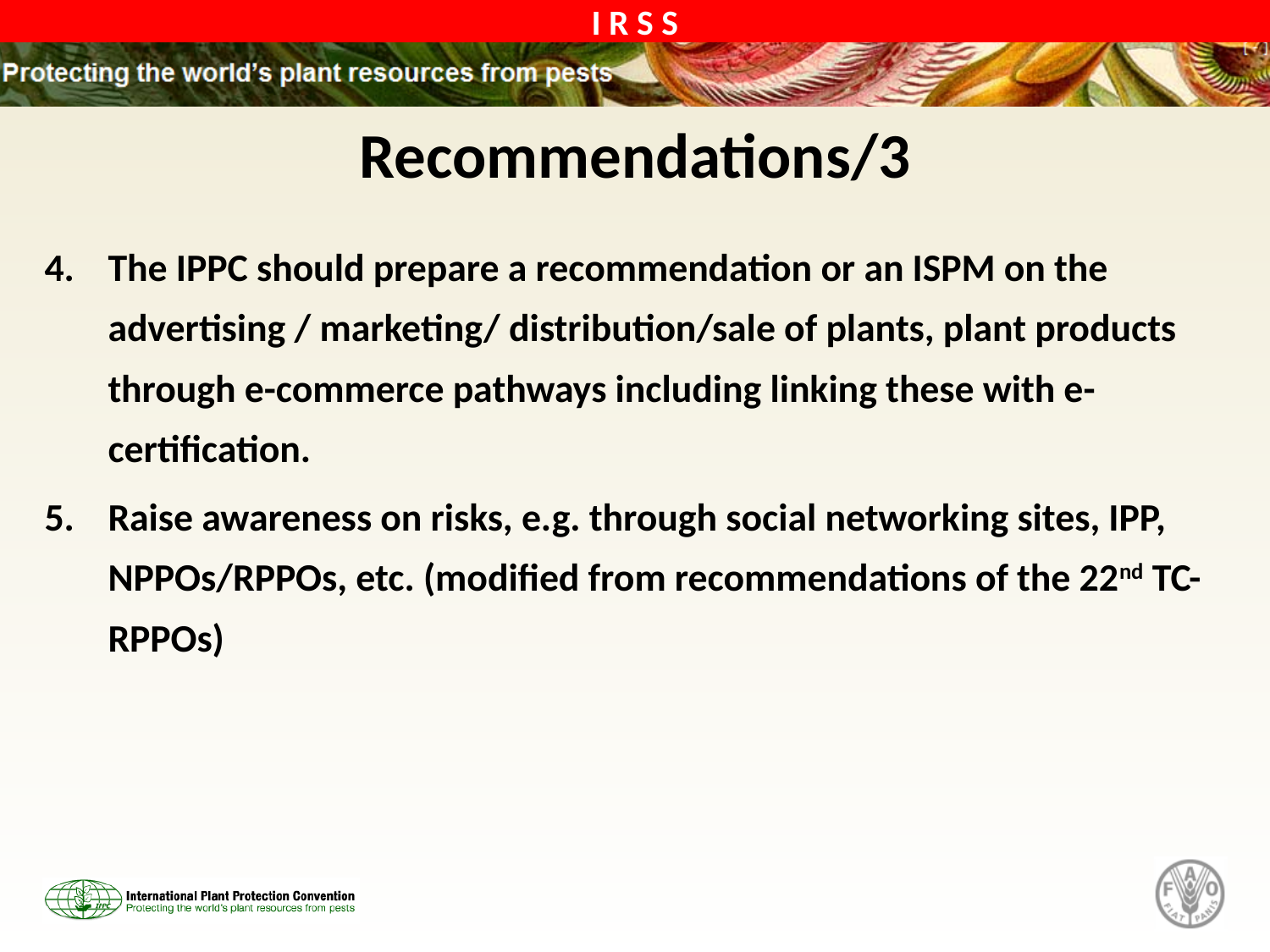

# Recommendations/3
The IPPC should prepare a recommendation or an ISPM on the advertising / marketing/ distribution/sale of plants, plant products through e-commerce pathways including linking these with e-certification.
Raise awareness on risks, e.g. through social networking sites, IPP, NPPOs/RPPOs, etc. (modified from recommendations of the 22nd TC-RPPOs)